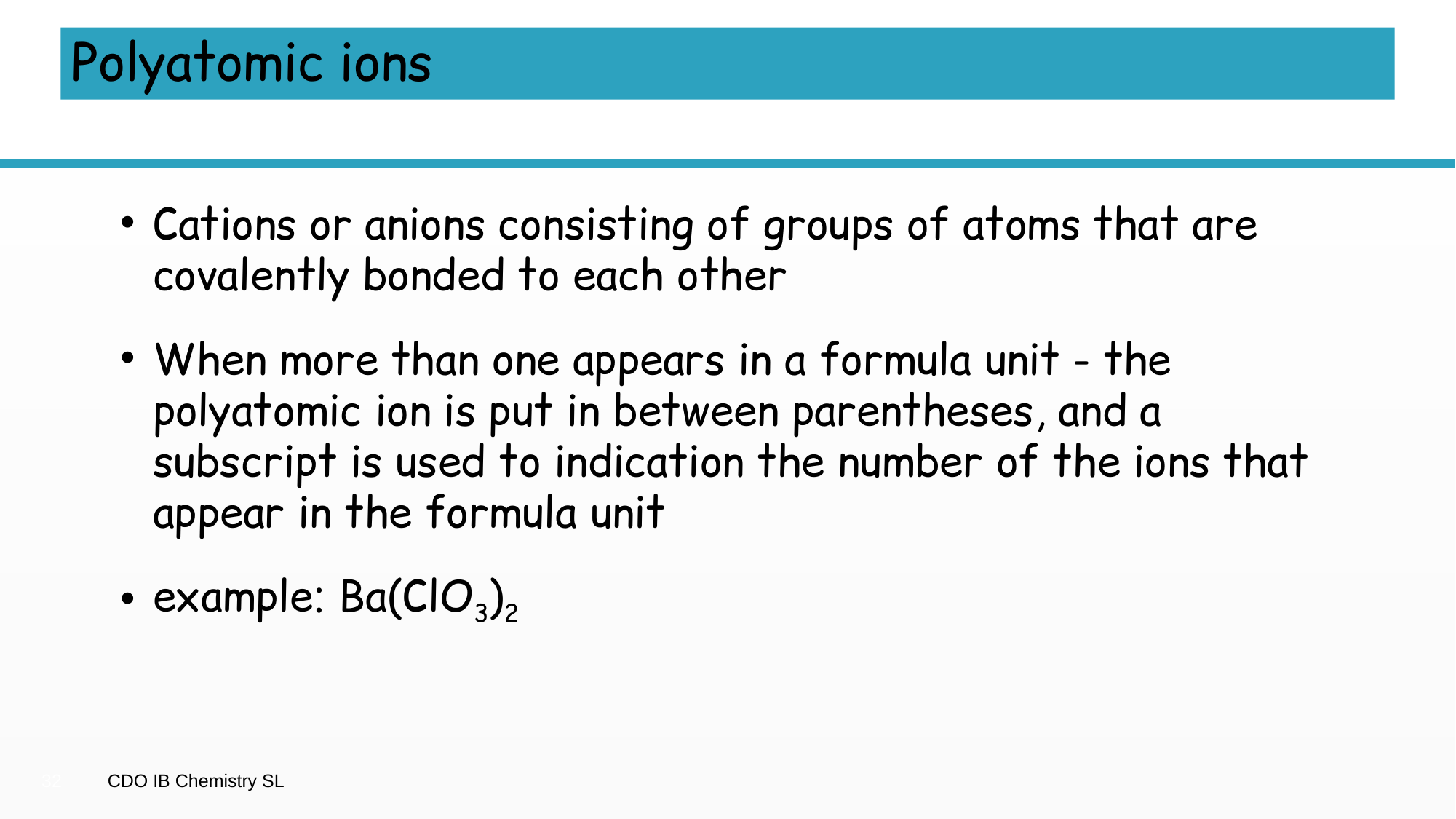

# Polyatomic ions
Cations or anions consisting of groups of atoms that are covalently bonded to each other
When more than one appears in a formula unit - the polyatomic ion is put in between parentheses, and a subscript is used to indication the number of the ions that appear in the formula unit
example: Ba(ClO3)2
32
CDO IB Chemistry SL